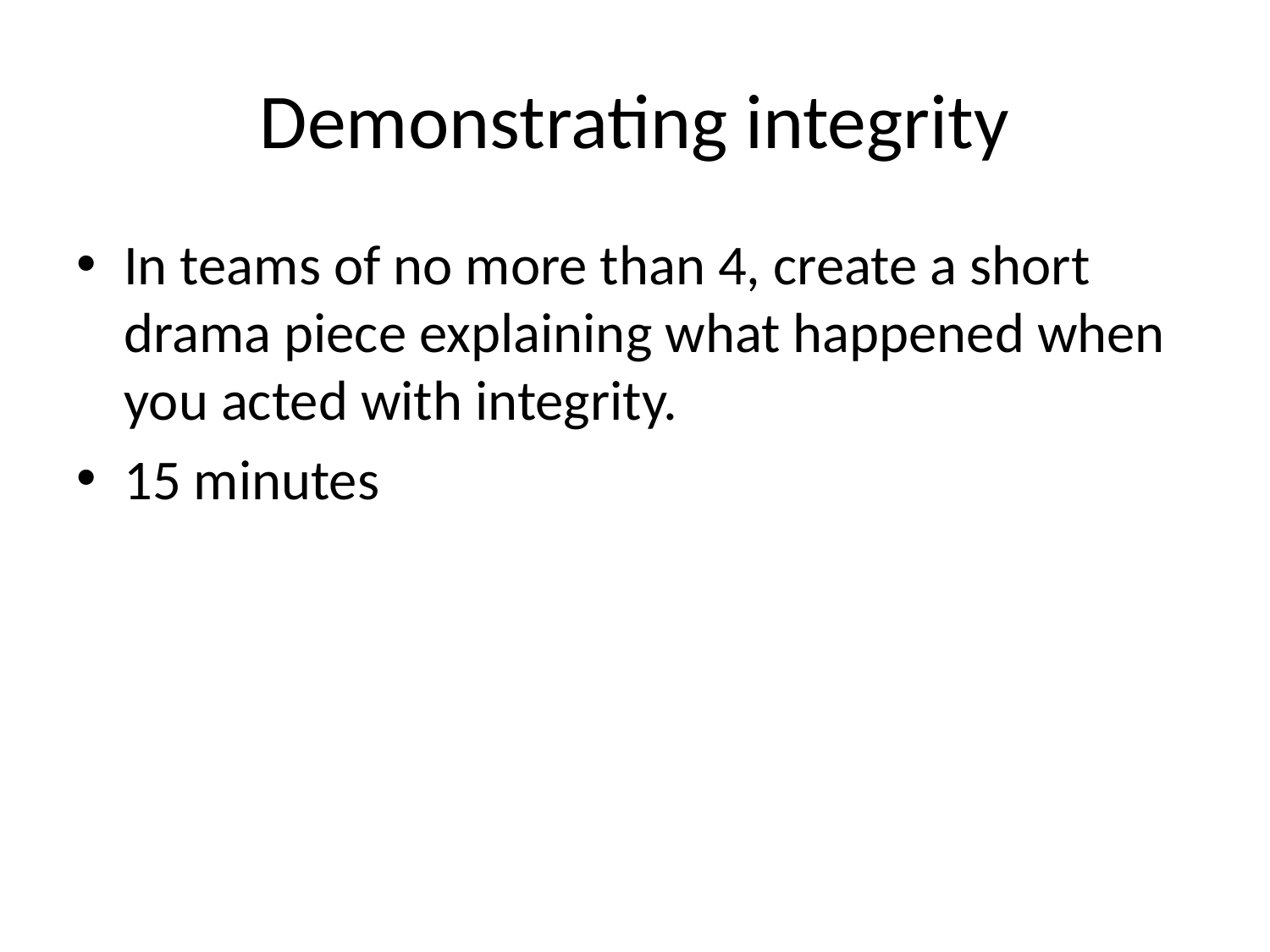

# Demonstrating integrity
In teams of no more than 4, create a short drama piece explaining what happened when you acted with integrity.
15 minutes